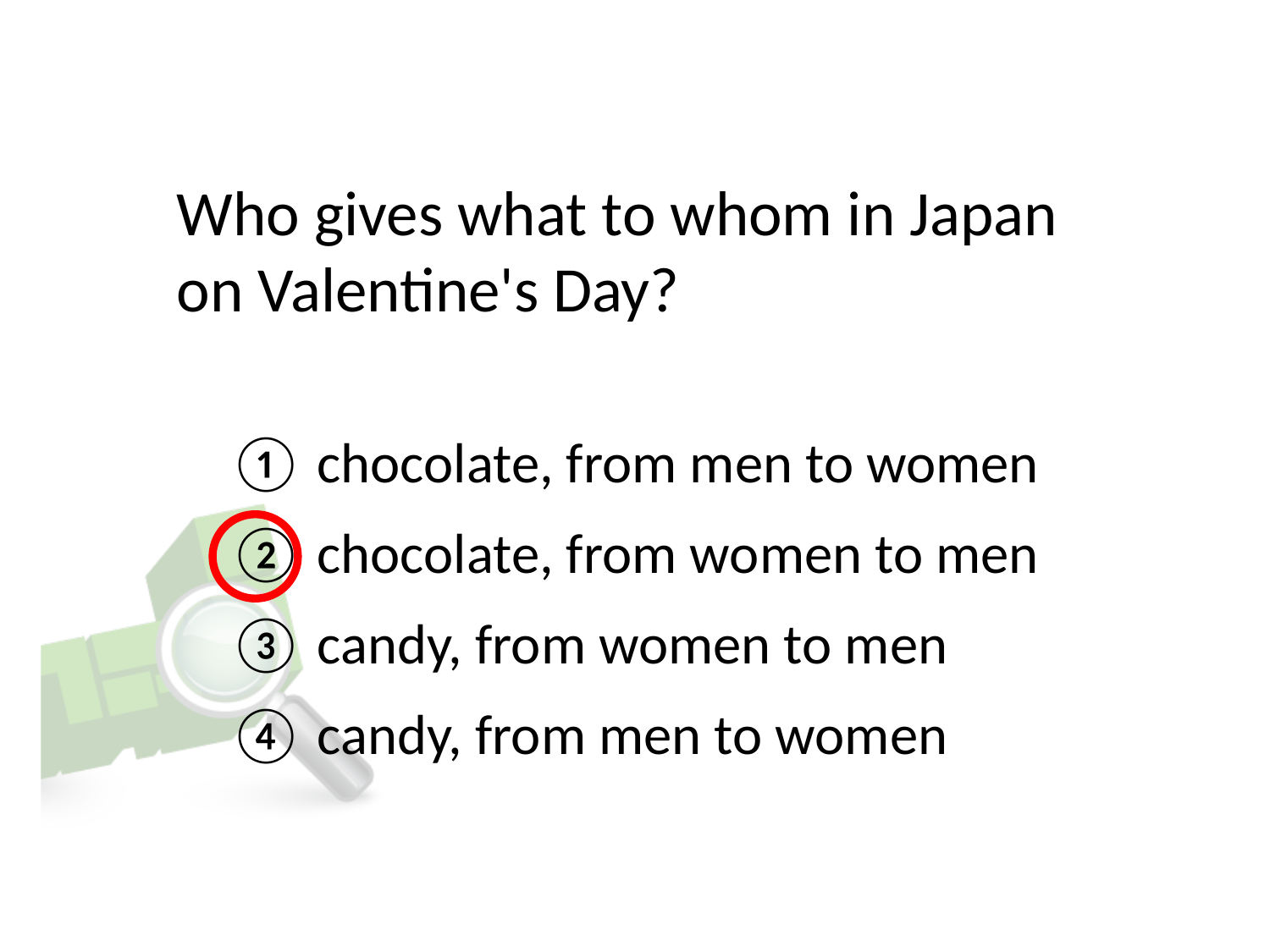

# Who gives what to whom in Japan on Valentine's Day?
① chocolate, from men to women
② chocolate, from women to men
③ candy, from women to men
④ candy, from men to women